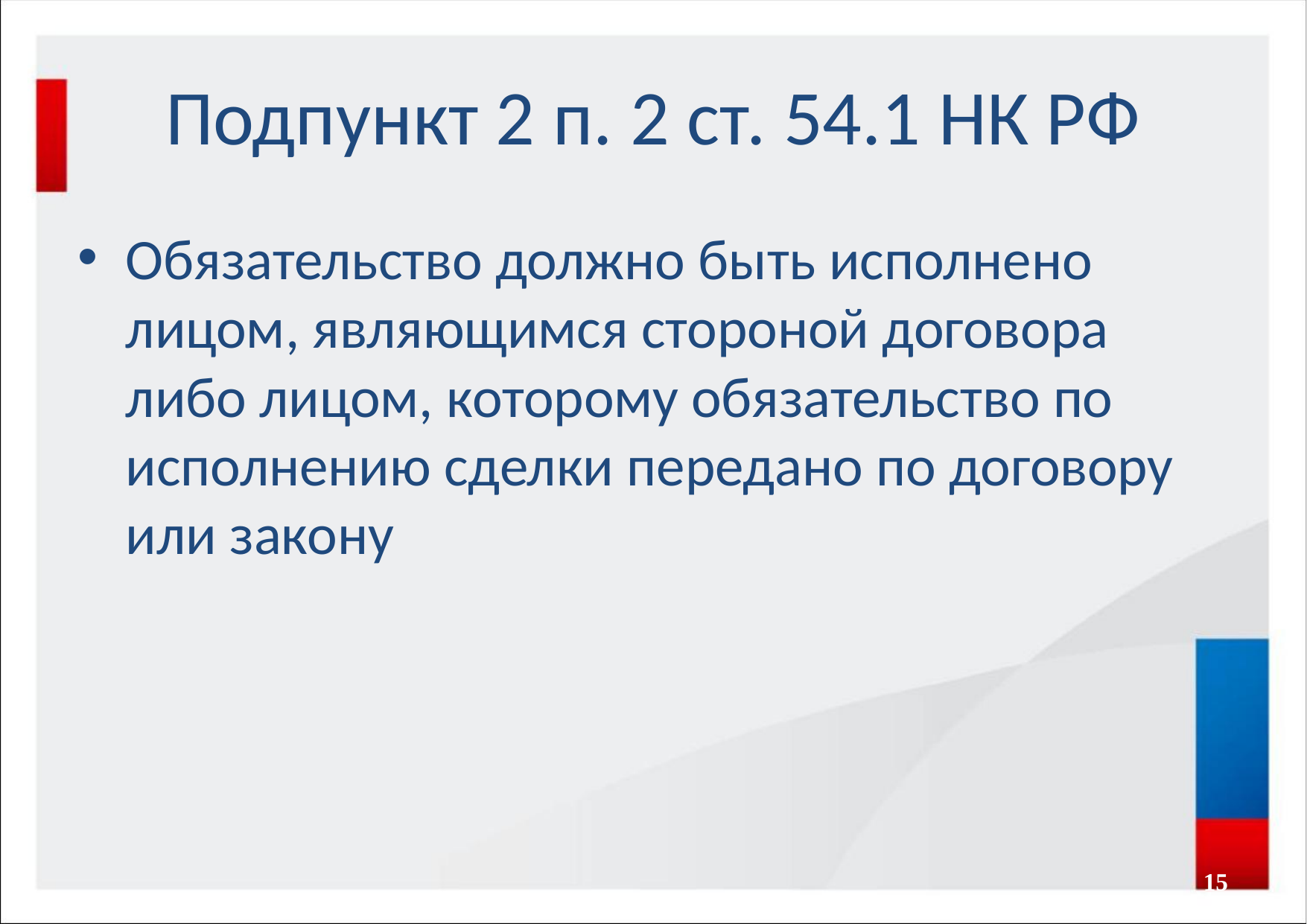

# Подпункт 2 п. 2 ст. 54.1 НК РФ
Обязательство должно быть исполнено лицом, являющимся стороной договора либо лицом, которому обязательство по исполнению сделки передано по договору или закону

15